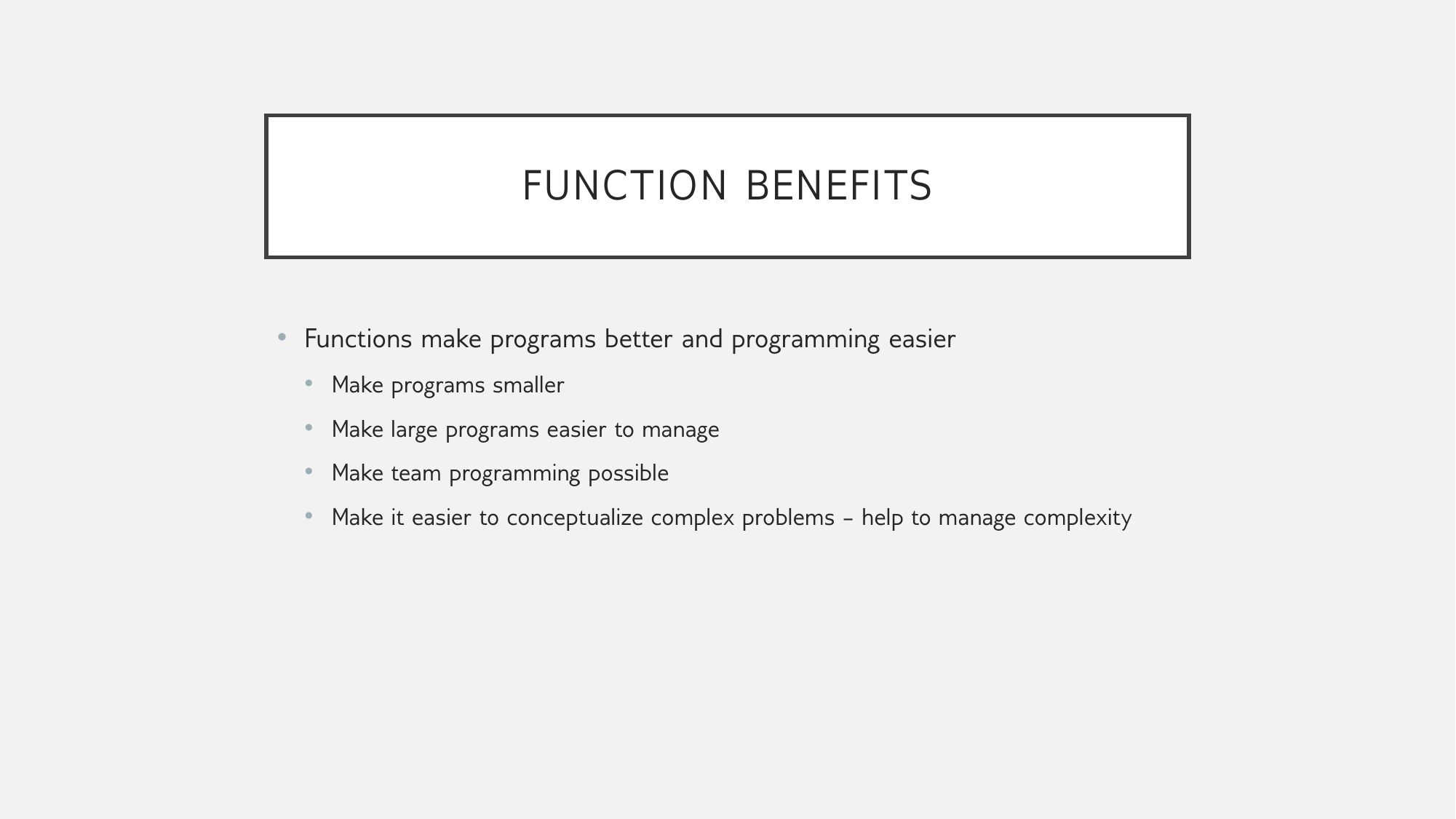

# Function Benefits
Functions make programs better and programming easier
Make programs smaller
Make large programs easier to manage
Make team programming possible
Make it easier to conceptualize complex problems – help to manage complexity